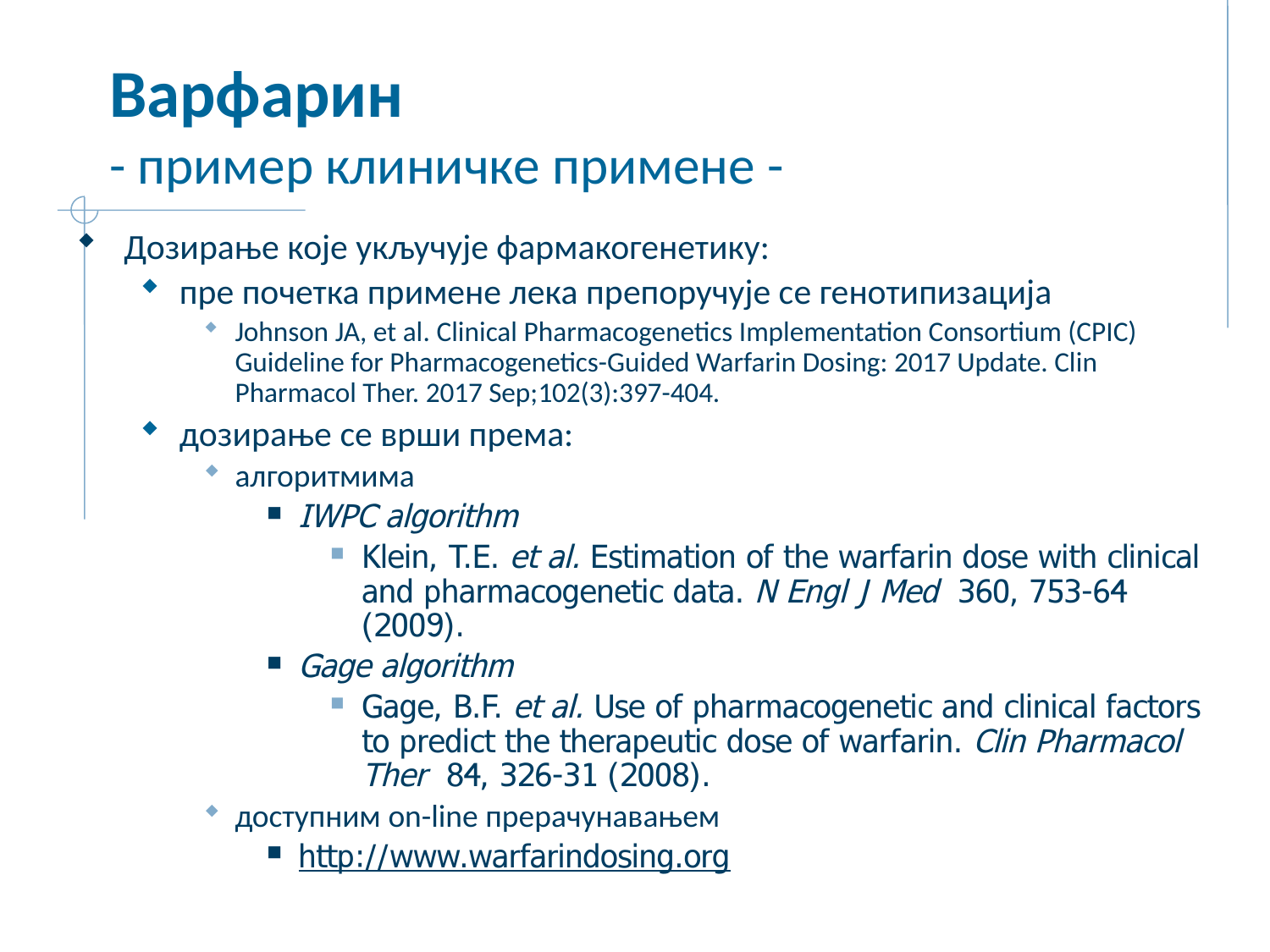

# Варфарин - пример клиничке примене -
Дозирање које укључује фармакогенетику:
пре почетка примене лека препоручује се генотипизација
Johnson JA, et al. Clinical Pharmacogenetics Implementation Consortium (CPIC) Guideline for Pharmacogenetics-Guided Warfarin Dosing: 2017 Update. Clin Pharmacol Ther. 2017 Sep;102(3):397-404.
дозирање се врши према:
алгоритмима
IWPC algorithm
Klein, T.E. et al. Estimation of the warfarin dose with clinical and pharmacogenetic data. N Engl J Med  360, 753-64 (2009).
Gage algorithm
Gage, B.F. et al. Use of pharmacogenetic and clinical factors to predict the therapeutic dose of warfarin. Clin Pharmacol Ther  84, 326-31 (2008).
доступним on-line прерачунавањем
http://www.warfarindosing.org